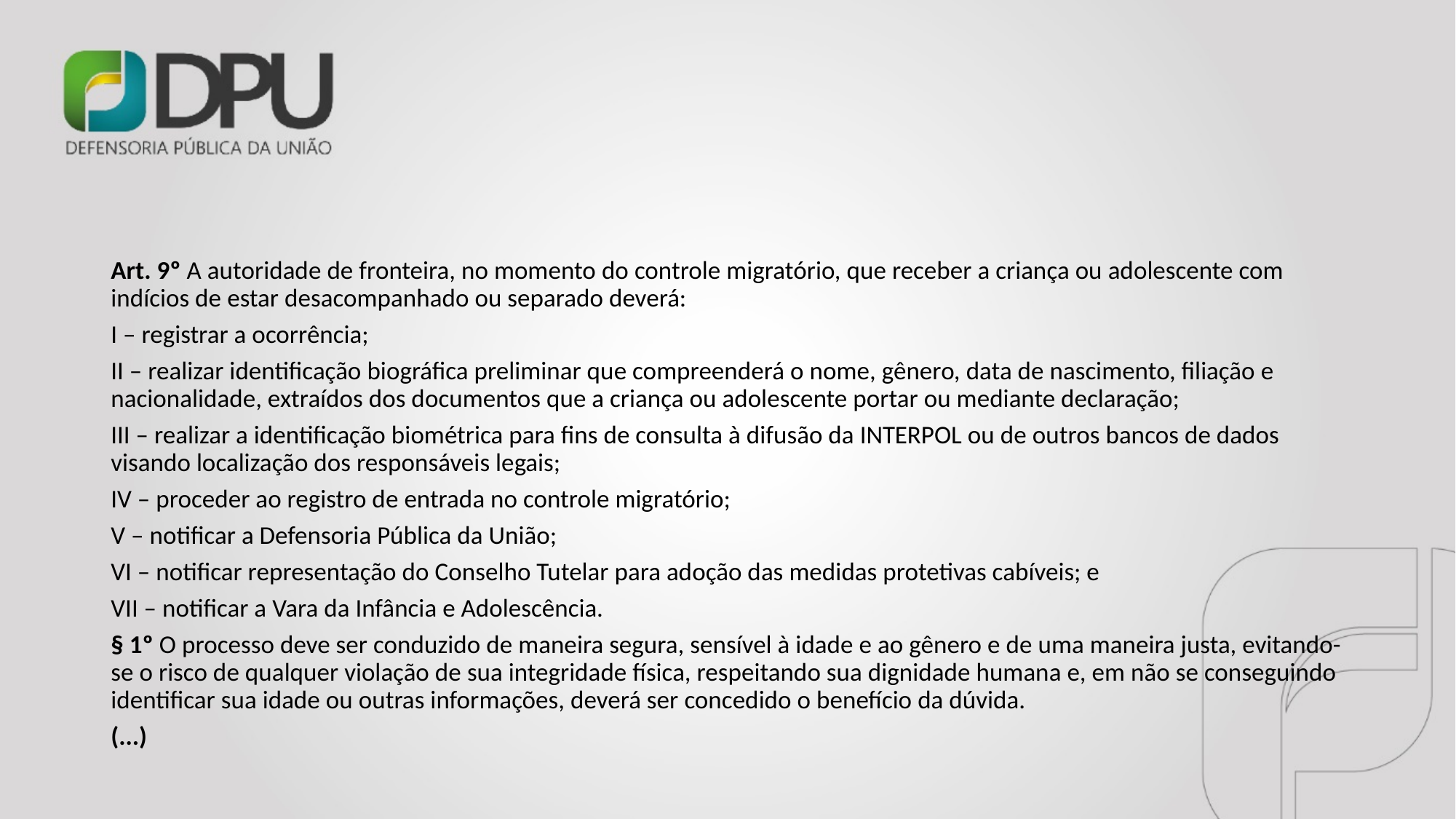

#
Art. 9º A autoridade de fronteira, no momento do controle migratório, que receber a criança ou adolescente com indícios de estar desacompanhado ou separado deverá:
I – registrar a ocorrência;
II – realizar identificação biográfica preliminar que compreenderá o nome, gênero, data de nascimento, filiação e nacionalidade, extraídos dos documentos que a criança ou adolescente portar ou mediante declaração;
III – realizar a identificação biométrica para fins de consulta à difusão da INTERPOL ou de outros bancos de dados visando localização dos responsáveis legais;
IV – proceder ao registro de entrada no controle migratório;
V – notificar a Defensoria Pública da União;
VI – notificar representação do Conselho Tutelar para adoção das medidas protetivas cabíveis; e
VII – notificar a Vara da Infância e Adolescência.
§ 1º O processo deve ser conduzido de maneira segura, sensível à idade e ao gênero e de uma maneira justa, evitando-se o risco de qualquer violação de sua integridade física, respeitando sua dignidade humana e, em não se conseguindo identificar sua idade ou outras informações, deverá ser concedido o benefício da dúvida.
(...)